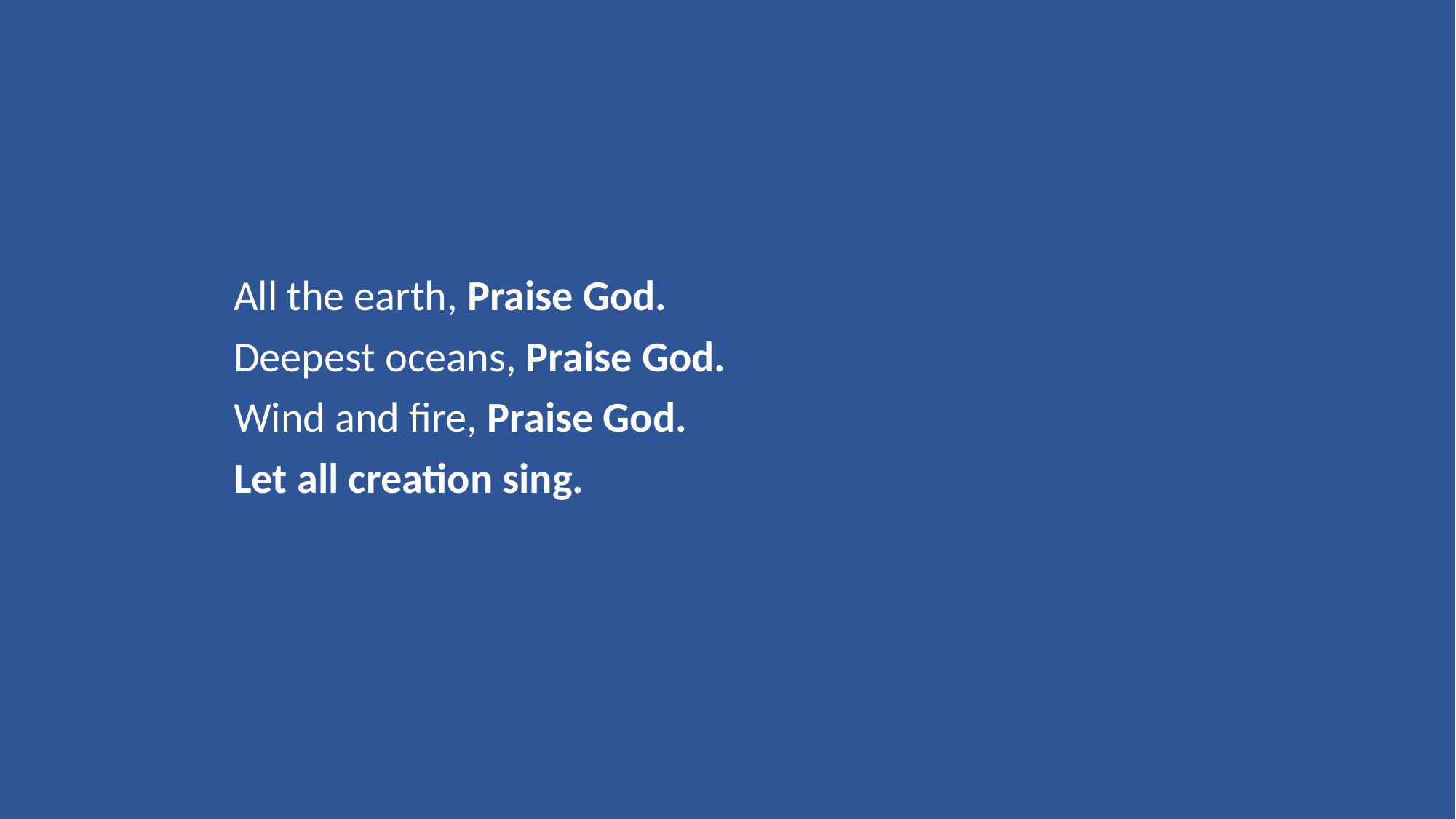

All the earth, Praise God.
Deepest oceans, Praise God.
Wind and fire, Praise God.
Let all creation sing.